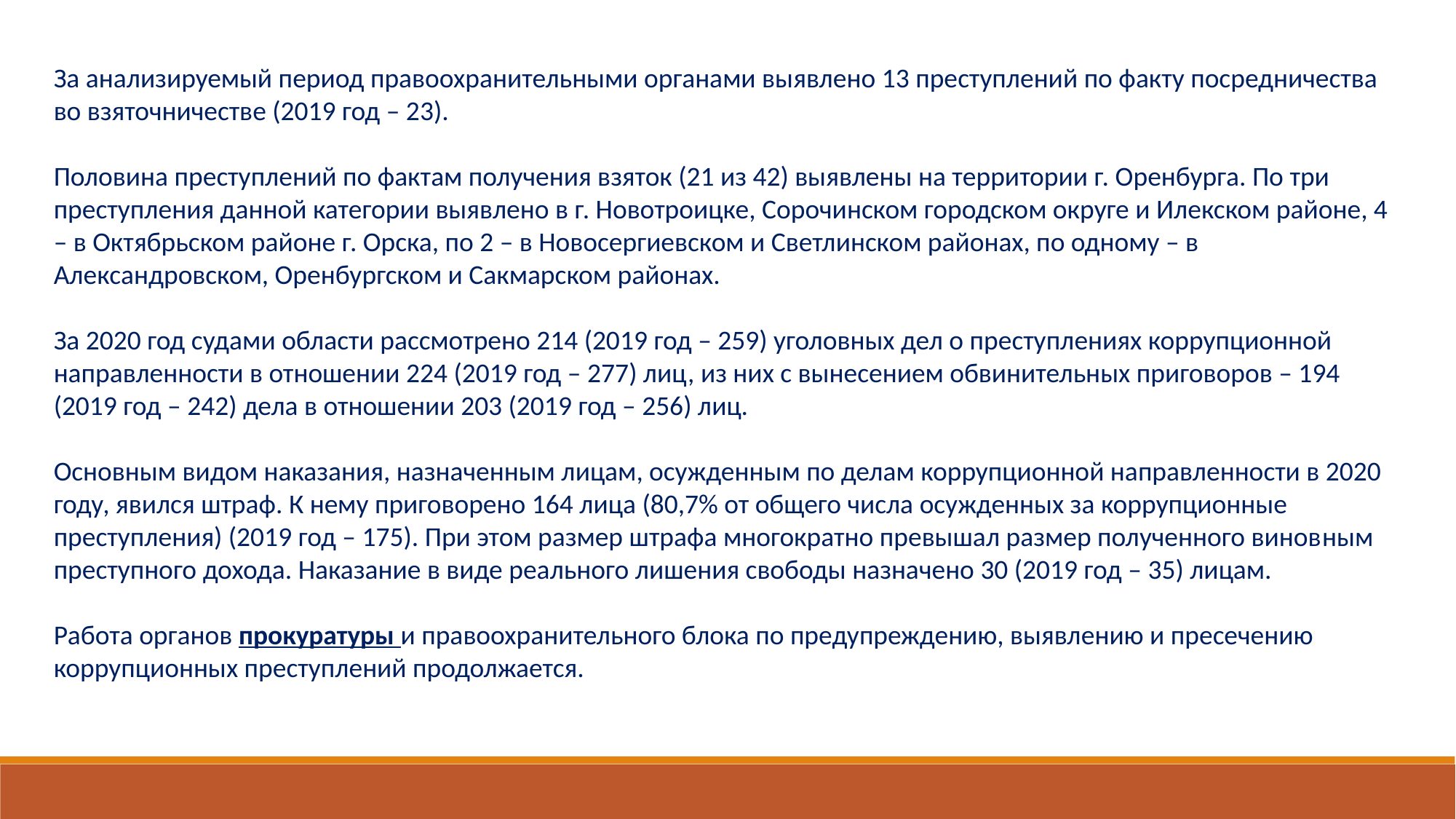

За анализируемый период правоохранительными органами выявлено 13 преступлений по факту посредничества во взяточничестве (2019 год – 23).

Половина преступлений по фактам получения взяток (21 из 42) выявлены на территории г. Оренбурга. По три преступления данной категории выявлено в г. Новотроицке, Сорочинском городском округе и Илекском районе, 4 – в Октябрьском районе г. Орска, по 2 – в Новосергиевском и Светлинском районах, по одному – в Александровском, Оренбургском и Сакмарском районах.

За 2020 год судами области рассмотрено 214 (2019 год – 259) уголовных дел о преступлениях коррупционной направленности в отношении 224 (2019 год – 277) лиц, из них с вынесением обвинительных приговоров – 194 (2019 год – 242) дела в отношении 203 (2019 год – 256) лиц.

Основным видом наказания, назначенным лицам, осужденным по делам коррупционной направленности в 2020 году, явился штраф. К нему приговорено 164 лица (80,7% от общего числа осужденных за коррупционные преступления) (2019 год – 175). При этом размер штрафа многократно превышал размер полученного винов­ным преступного дохода. Наказание в виде реального лишения свободы назначено 30 (2019 год – 35) лицам.

Работа органов прокуратуры и правоохранительного блока по предупреждению, выявлению и пресечению коррупционных преступлений продолжается.